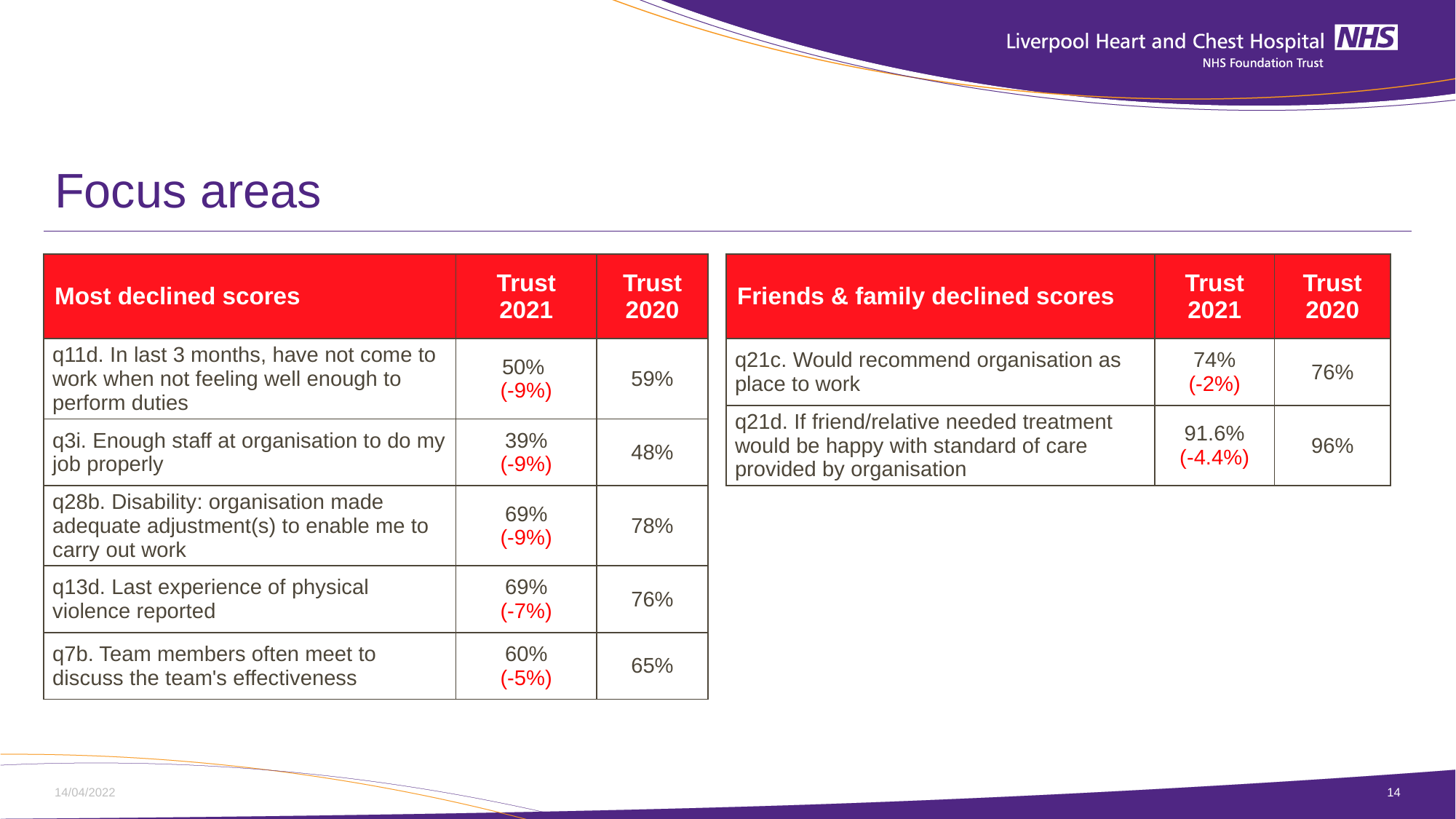

# Focus areas
| Friends & family declined scores | Trust 2021 | Trust 2020 |
| --- | --- | --- |
| q21c. Would recommend organisation as place to work | 74% (-2%) | 76% |
| q21d. If friend/relative needed treatment would be happy with standard of care provided by organisation | 91.6% (-4.4%) | 96% |
| Most declined scores | Trust 2021 | Trust 2020 |
| --- | --- | --- |
| q11d. In last 3 months, have not come to work when not feeling well enough to perform duties | 50% (-9%) | 59% |
| q3i. Enough staff at organisation to do my job properly | 39% (-9%) | 48% |
| q28b. Disability: organisation made adequate adjustment(s) to enable me to carry out work | 69% (-9%) | 78% |
| q13d. Last experience of physical violence reported | 69% (-7%) | 76% |
| q7b. Team members often meet to discuss the team's effectiveness | 60% (-5%) | 65% |
14/04/2022
14